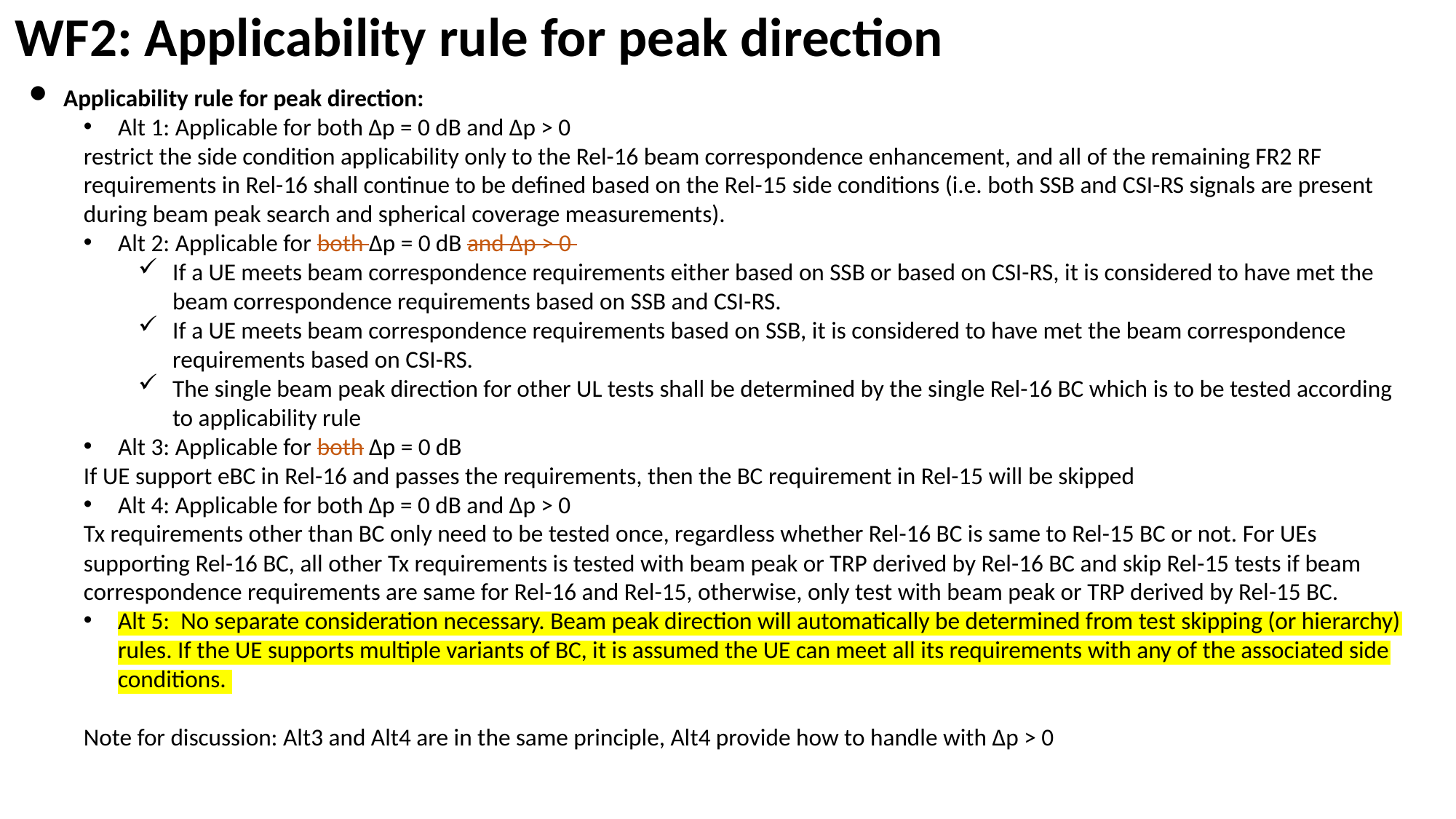

WF2: Applicability rule for peak direction
Applicability rule for peak direction:
Alt 1: Applicable for both ∆p = 0 dB and ∆p > 0
restrict the side condition applicability only to the Rel-16 beam correspondence enhancement, and all of the remaining FR2 RF requirements in Rel-16 shall continue to be defined based on the Rel-15 side conditions (i.e. both SSB and CSI-RS signals are present during beam peak search and spherical coverage measurements).
Alt 2: Applicable for both ∆p = 0 dB and ∆p > 0
If a UE meets beam correspondence requirements either based on SSB or based on CSI-RS, it is considered to have met the beam correspondence requirements based on SSB and CSI-RS.
If a UE meets beam correspondence requirements based on SSB, it is considered to have met the beam correspondence requirements based on CSI-RS.
The single beam peak direction for other UL tests shall be determined by the single Rel-16 BC which is to be tested according to applicability rule
Alt 3: Applicable for both ∆p = 0 dB
If UE support eBC in Rel-16 and passes the requirements, then the BC requirement in Rel-15 will be skipped
Alt 4: Applicable for both ∆p = 0 dB and ∆p > 0
Tx requirements other than BC only need to be tested once, regardless whether Rel-16 BC is same to Rel-15 BC or not. For UEs supporting Rel-16 BC, all other Tx requirements is tested with beam peak or TRP derived by Rel-16 BC and skip Rel-15 tests if beam correspondence requirements are same for Rel-16 and Rel-15, otherwise, only test with beam peak or TRP derived by Rel-15 BC.
Alt 5:  No separate consideration necessary. Beam peak direction will automatically be determined from test skipping (or hierarchy) rules. If the UE supports multiple variants of BC, it is assumed the UE can meet all its requirements with any of the associated side conditions.

Note for discussion: Alt3 and Alt4 are in the same principle, Alt4 provide how to handle with ∆p > 0